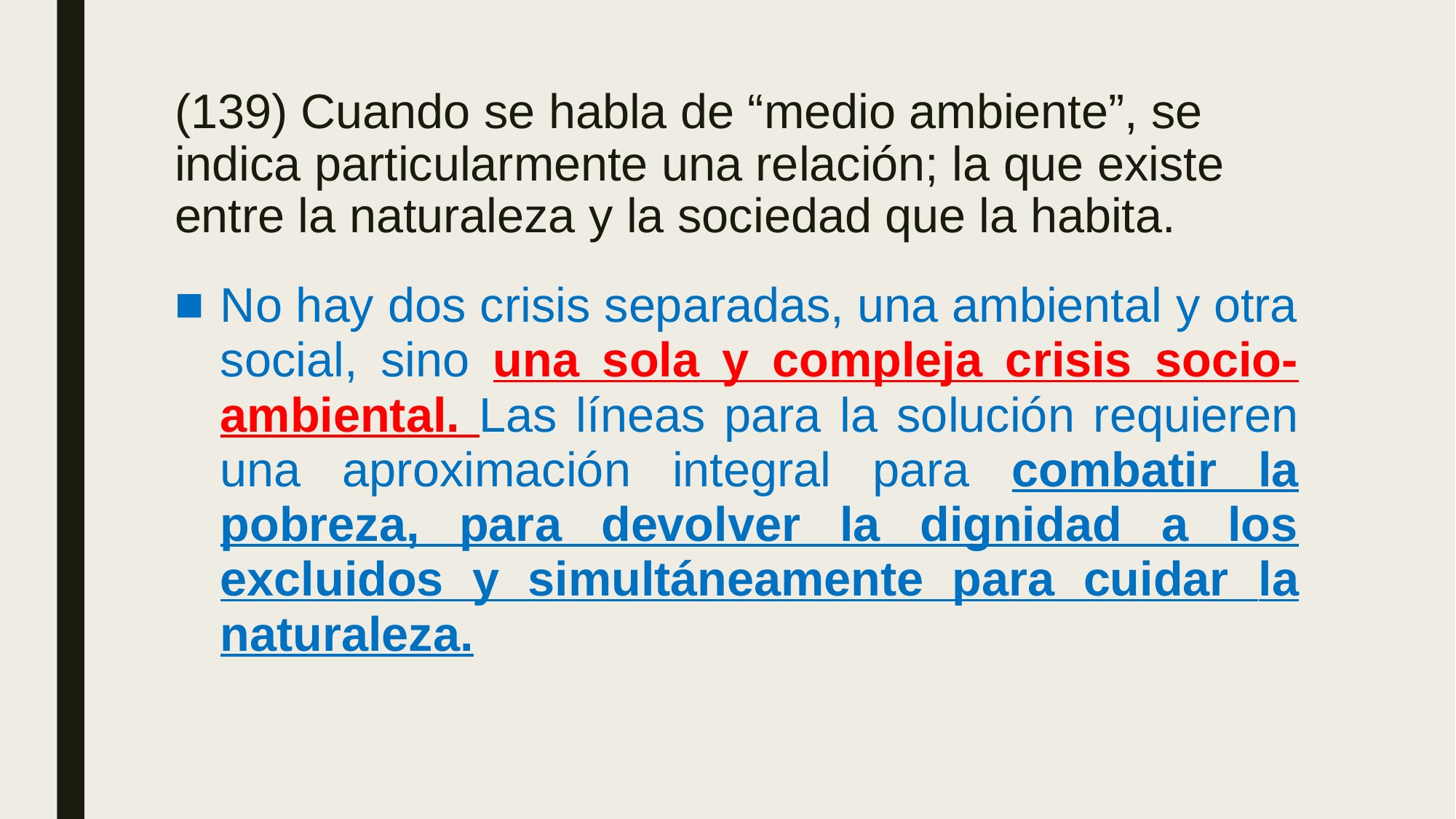

# (139) Cuando se habla de “medio ambiente”, se indica particularmente una relación; la que existe entre la naturaleza y la sociedad que la habita.
No hay dos crisis separadas, una ambiental y otra social, sino una sola y compleja crisis socio-ambiental. Las líneas para la solución requieren una aproximación integral para combatir la pobreza, para devolver la dignidad a los excluidos y simultáneamente para cuidar la naturaleza.